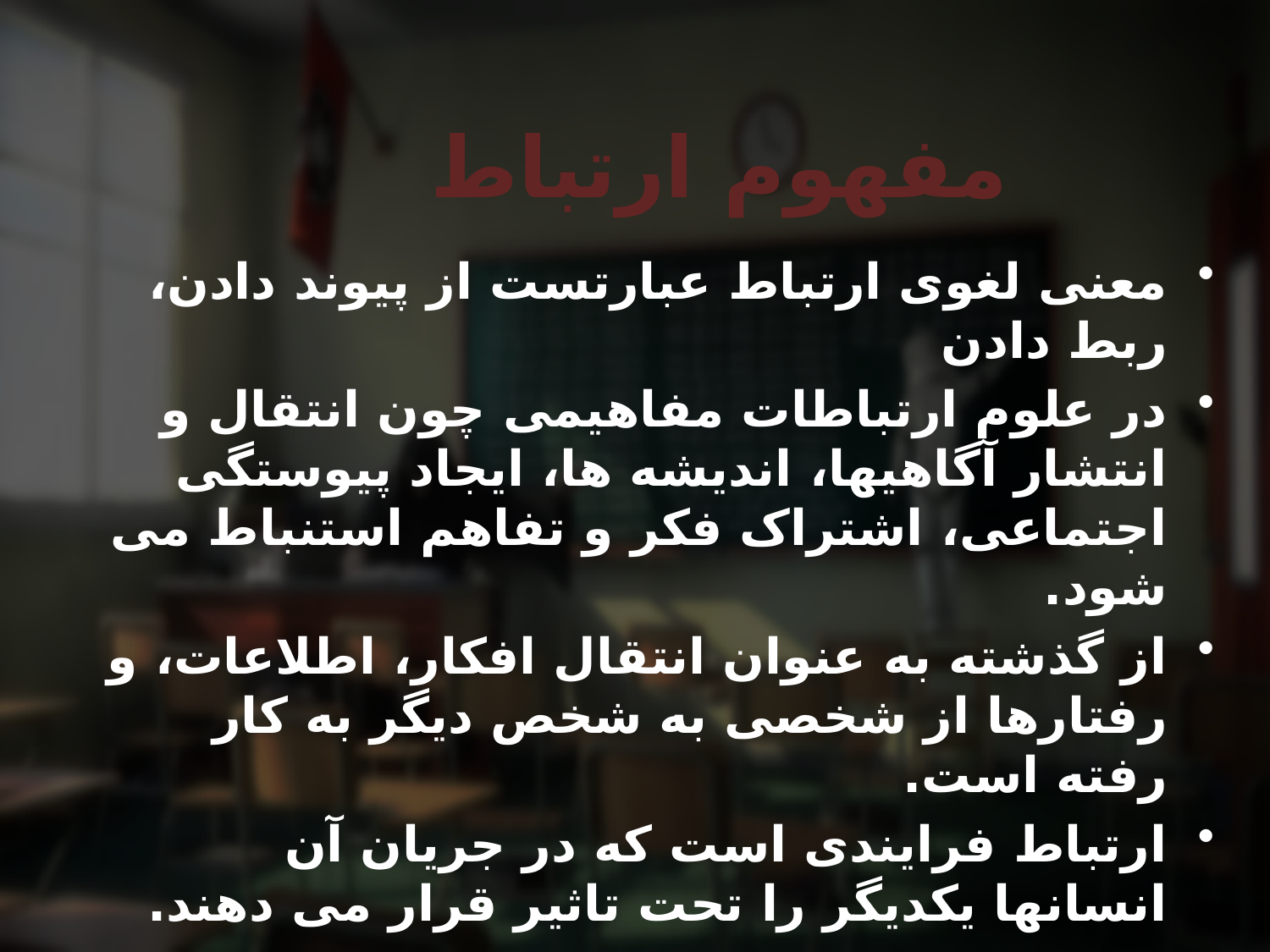

مفهوم ارتباط
معنی لغوی ارتباط عبارتست از پیوند دادن، ربط دادن
در علوم ارتباطات مفاهیمی چون انتقال و  انتشار آگاهیها، اندیشه ها، ایجاد پیوستگی اجتماعی، اشتراک فکر و تفاهم استنباط می شود.
از گذشته به عنوان انتقال افکار، اطلاعات، و رفتارها از شخصی به شخص دیگر به کار رفته است.
ارتباط فرایندی است که در جریان آن انسانها یکدیگر را تحت تاثیر قرار می دهند.